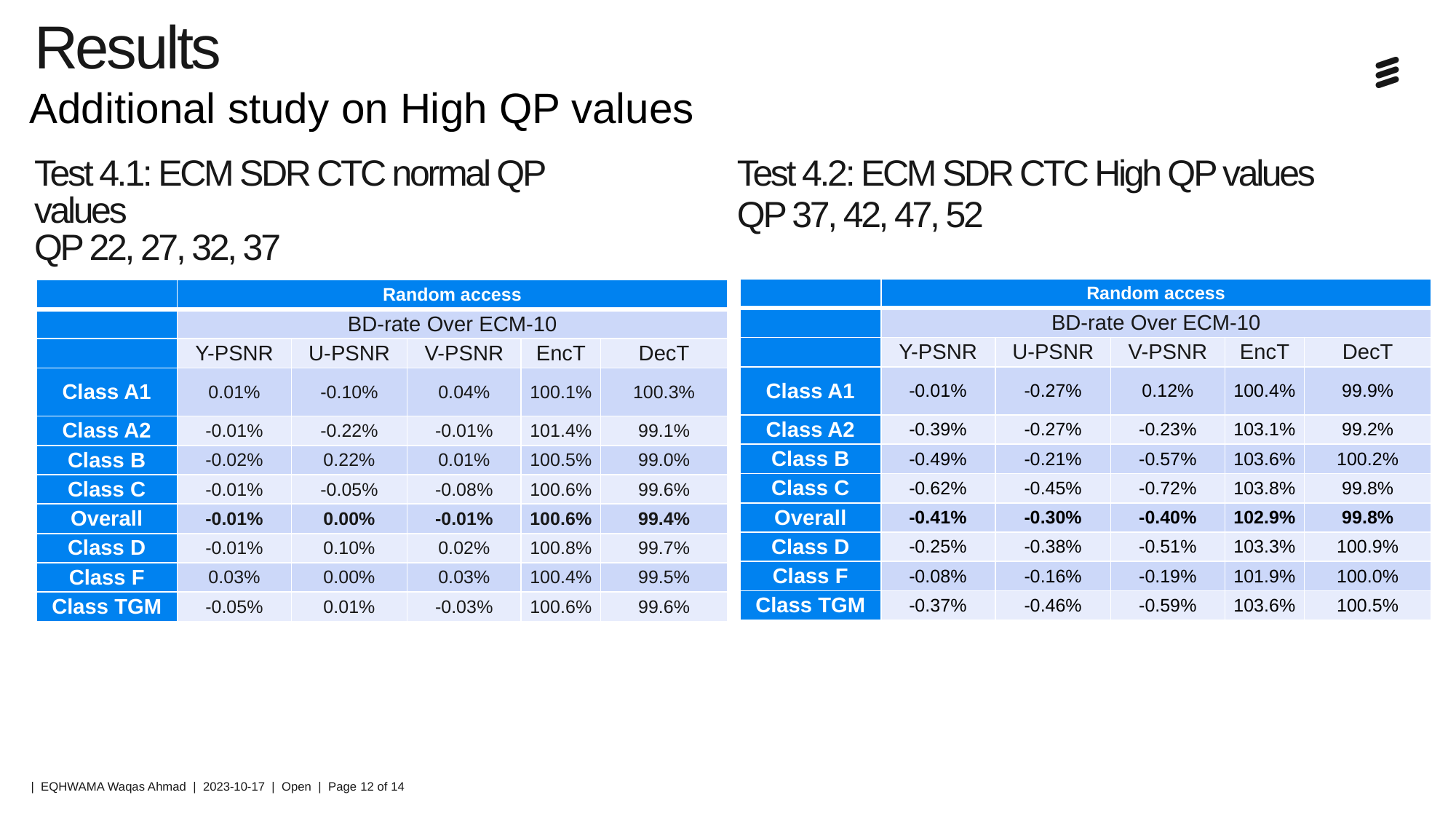

Results
Additional study on High QP values
# Test 4.1: ECM SDR CTC normal QP values QP 22, 27, 32, 37
Test 4.2: ECM SDR CTC High QP values
QP 37, 42, 47, 52
|  | Random access |  |  |  |  |
| --- | --- | --- | --- | --- | --- |
|  | BD-rate Over ECM-10 |  |  |  |  |
|  | Y-PSNR | U-PSNR | V-PSNR | EncT | DecT |
| Class A1 | -0.01% | -0.27% | 0.12% | 100.4% | 99.9% |
| Class A2 | -0.39% | -0.27% | -0.23% | 103.1% | 99.2% |
| Class B | -0.49% | -0.21% | -0.57% | 103.6% | 100.2% |
| Class C | -0.62% | -0.45% | -0.72% | 103.8% | 99.8% |
| Overall | -0.41% | -0.30% | -0.40% | 102.9% | 99.8% |
| Class D | -0.25% | -0.38% | -0.51% | 103.3% | 100.9% |
| Class F | -0.08% | -0.16% | -0.19% | 101.9% | 100.0% |
| Class TGM | -0.37% | -0.46% | -0.59% | 103.6% | 100.5% |
|  | Random access |  |  |  |  |
| --- | --- | --- | --- | --- | --- |
|  | BD-rate Over ECM-10 |  |  |  |  |
|  | Y-PSNR | U-PSNR | V-PSNR | EncT | DecT |
| Class A1 | 0.01% | -0.10% | 0.04% | 100.1% | 100.3% |
| Class A2 | -0.01% | -0.22% | -0.01% | 101.4% | 99.1% |
| Class B | -0.02% | 0.22% | 0.01% | 100.5% | 99.0% |
| Class C | -0.01% | -0.05% | -0.08% | 100.6% | 99.6% |
| Overall | -0.01% | 0.00% | -0.01% | 100.6% | 99.4% |
| Class D | -0.01% | 0.10% | 0.02% | 100.8% | 99.7% |
| Class F | 0.03% | 0.00% | 0.03% | 100.4% | 99.5% |
| Class TGM | -0.05% | 0.01% | -0.03% | 100.6% | 99.6% |